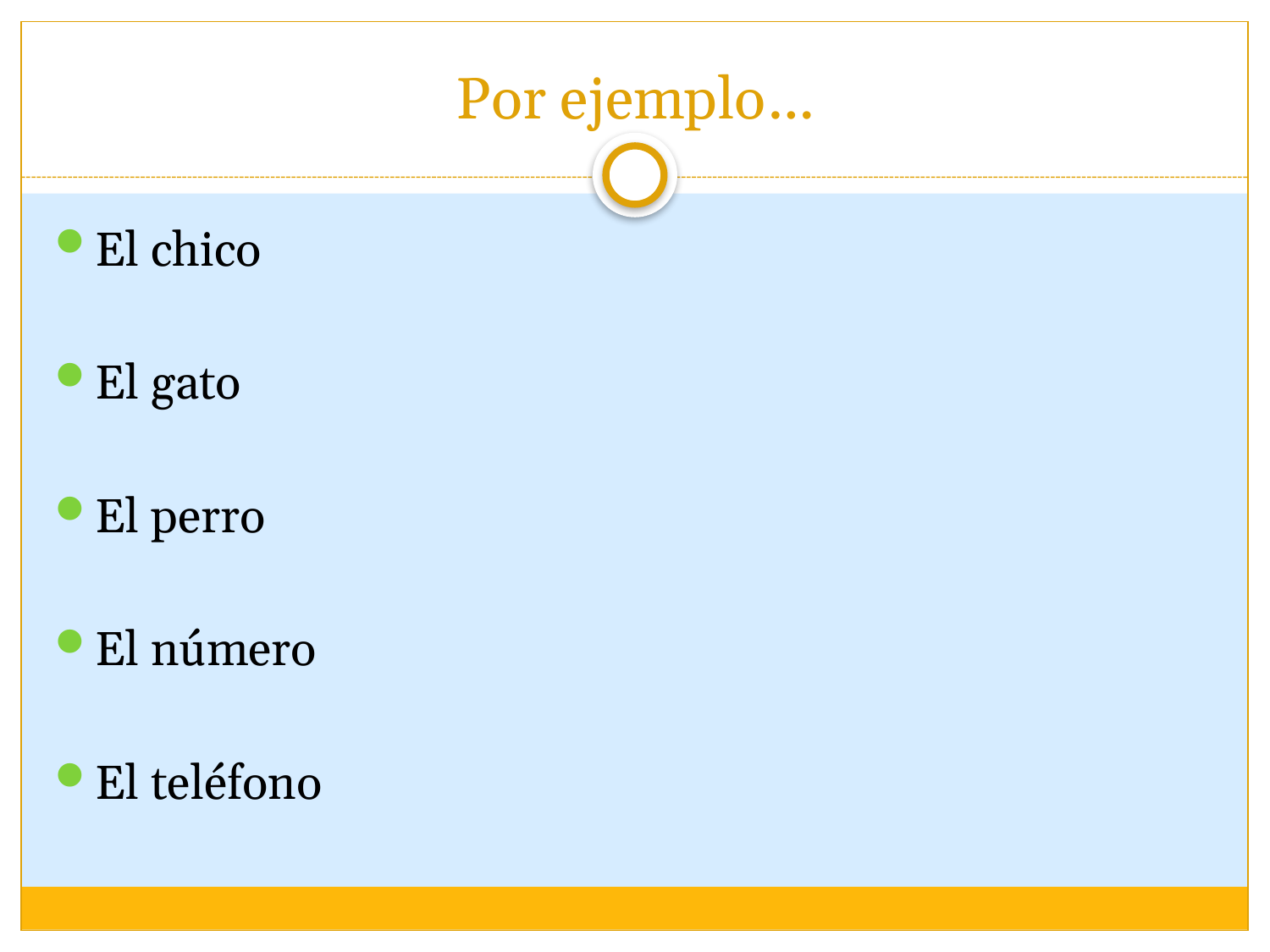

# Por ejemplo…
El chico

El gato

El perro

El número

El teléfono